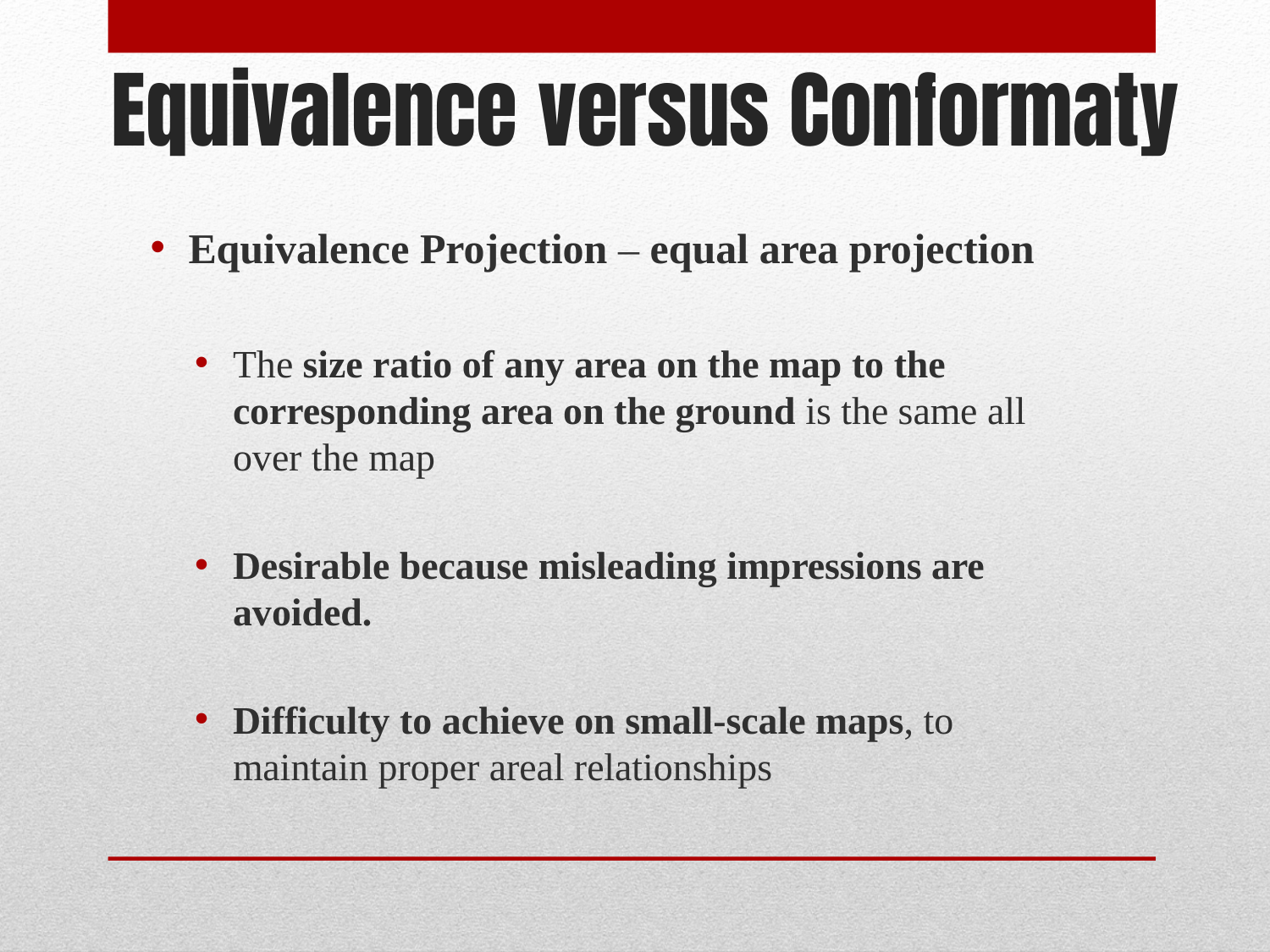

Equivalence versus Conformaty
Equivalence Projection – equal area projection

The size ratio of any area on the map to the corresponding area on the ground is the same all over the map

Desirable because misleading impressions are avoided.

Difficulty to achieve on small-scale maps, to maintain proper areal relationships